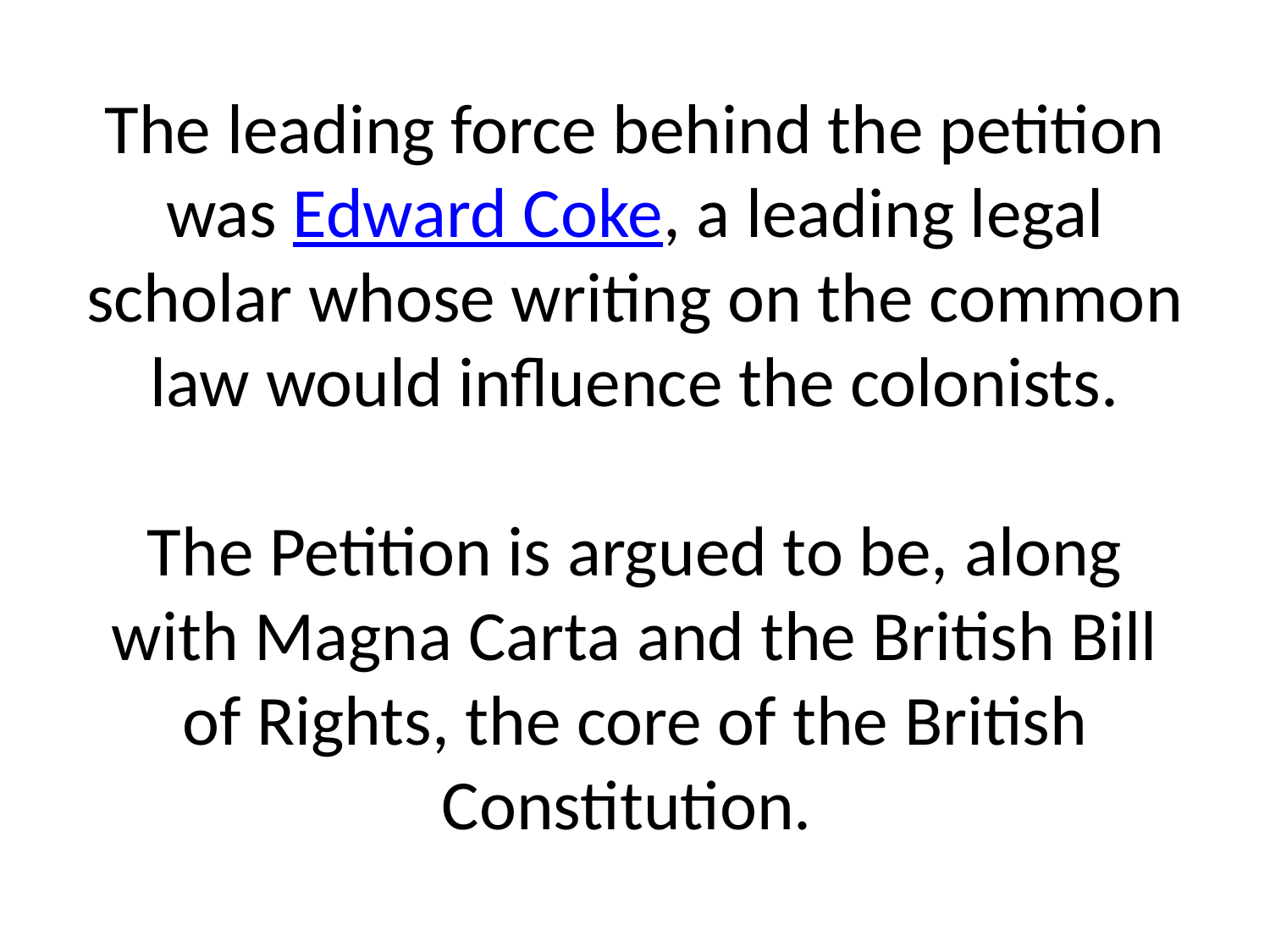

# The leading force behind the petition was Edward Coke, a leading legal scholar whose writing on the common law would influence the colonists. The Petition is argued to be, along with Magna Carta and the British Bill of Rights, the core of the British Constitution.